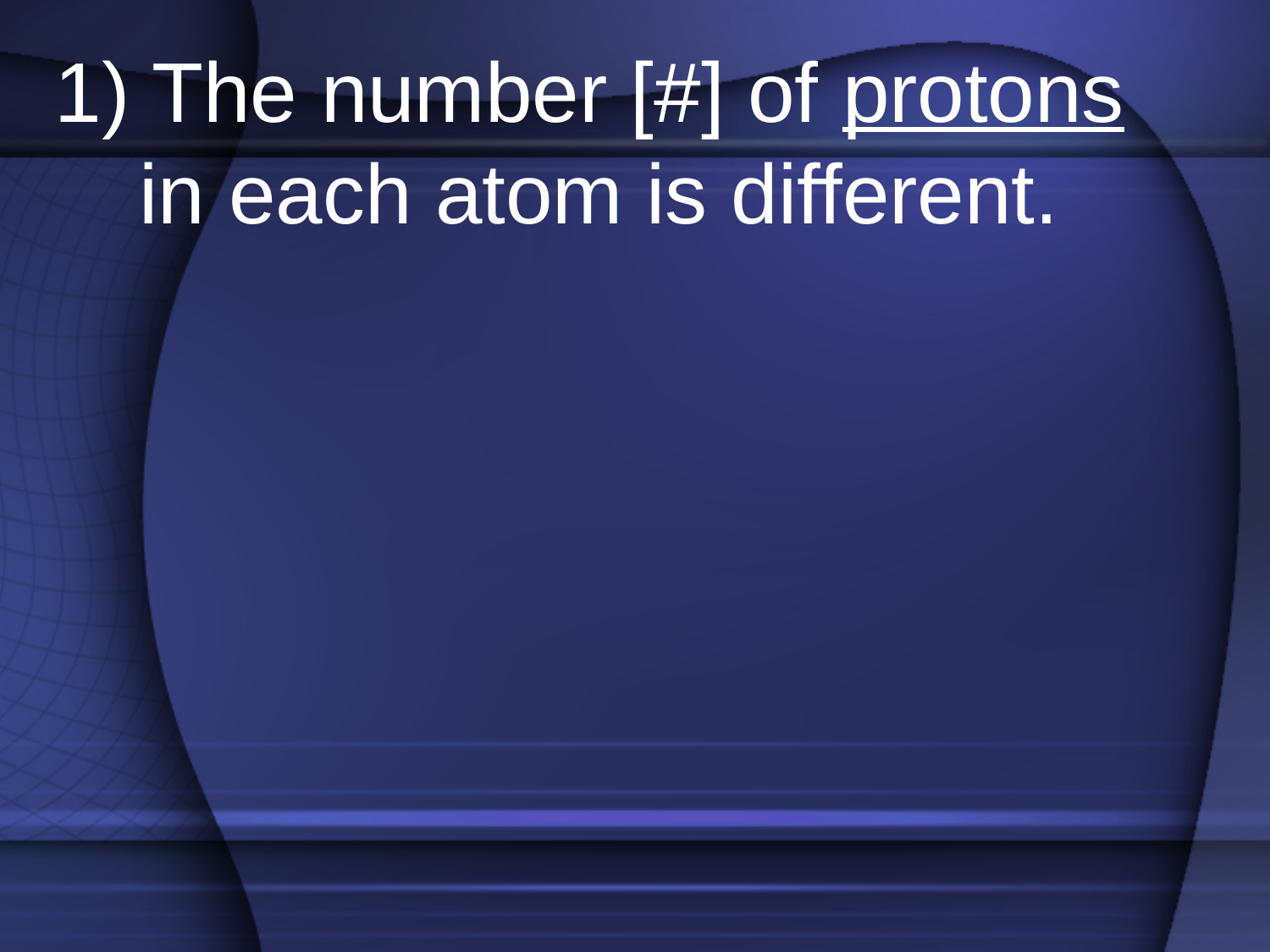

1) The number [#] of protons in each atom is different.